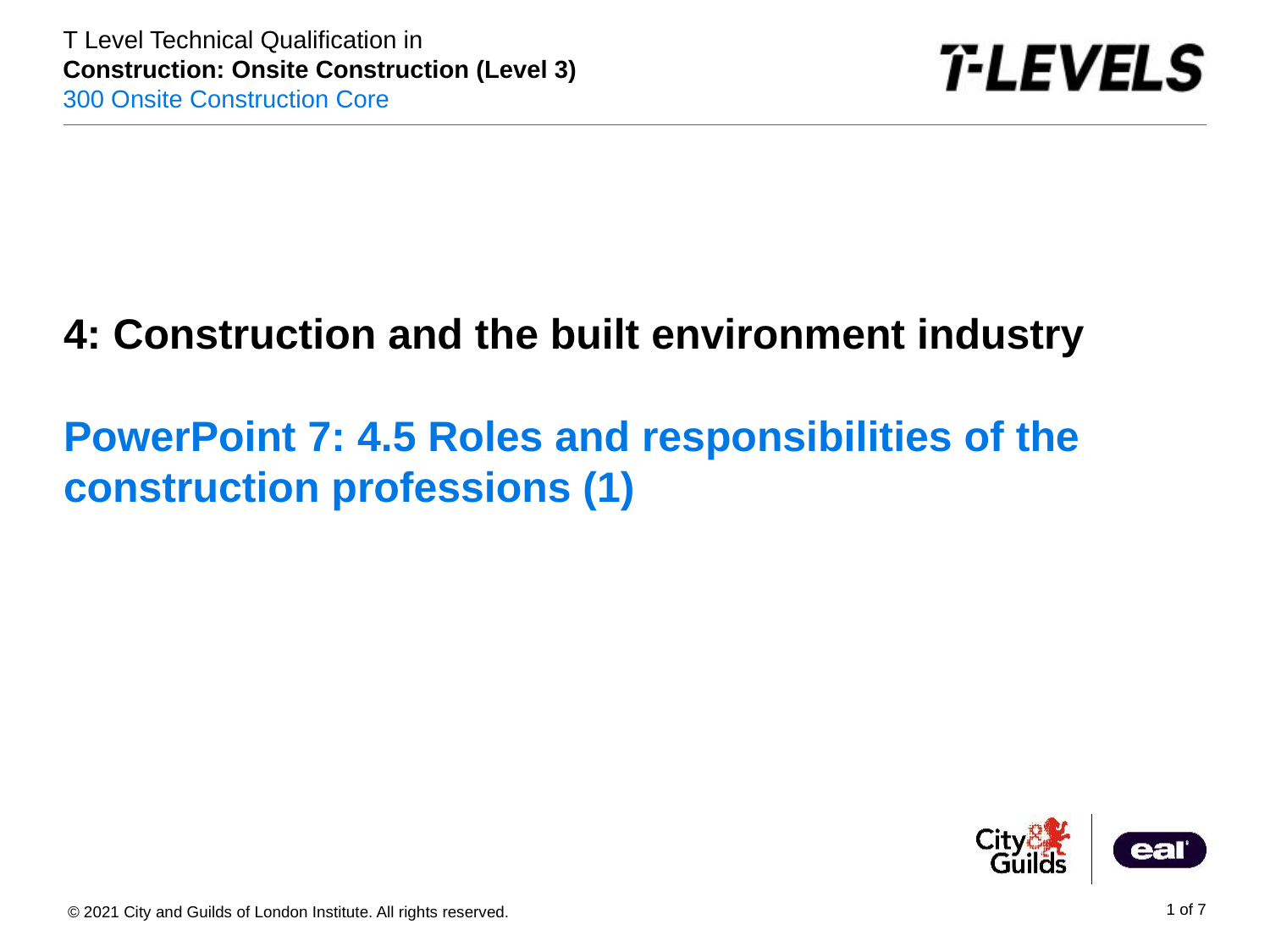

4: Construction and the built environment industry
# PowerPoint 7: 4.5 Roles and responsibilities of the construction professions (1)